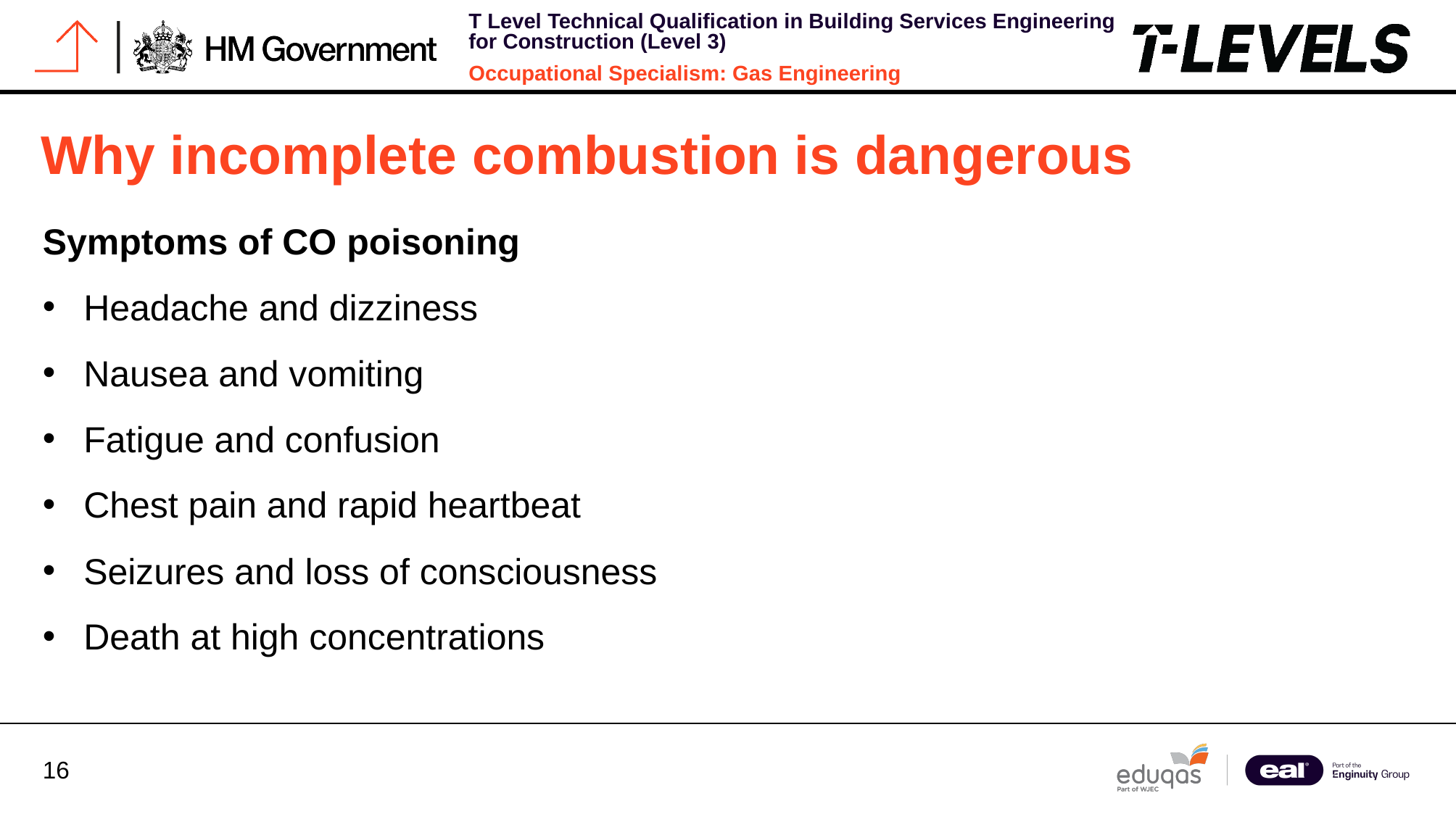

# Why incomplete combustion is dangerous
Symptoms of CO poisoning
Headache and dizziness
Nausea and vomiting
Fatigue and confusion
Chest pain and rapid heartbeat
Seizures and loss of consciousness
Death at high concentrations